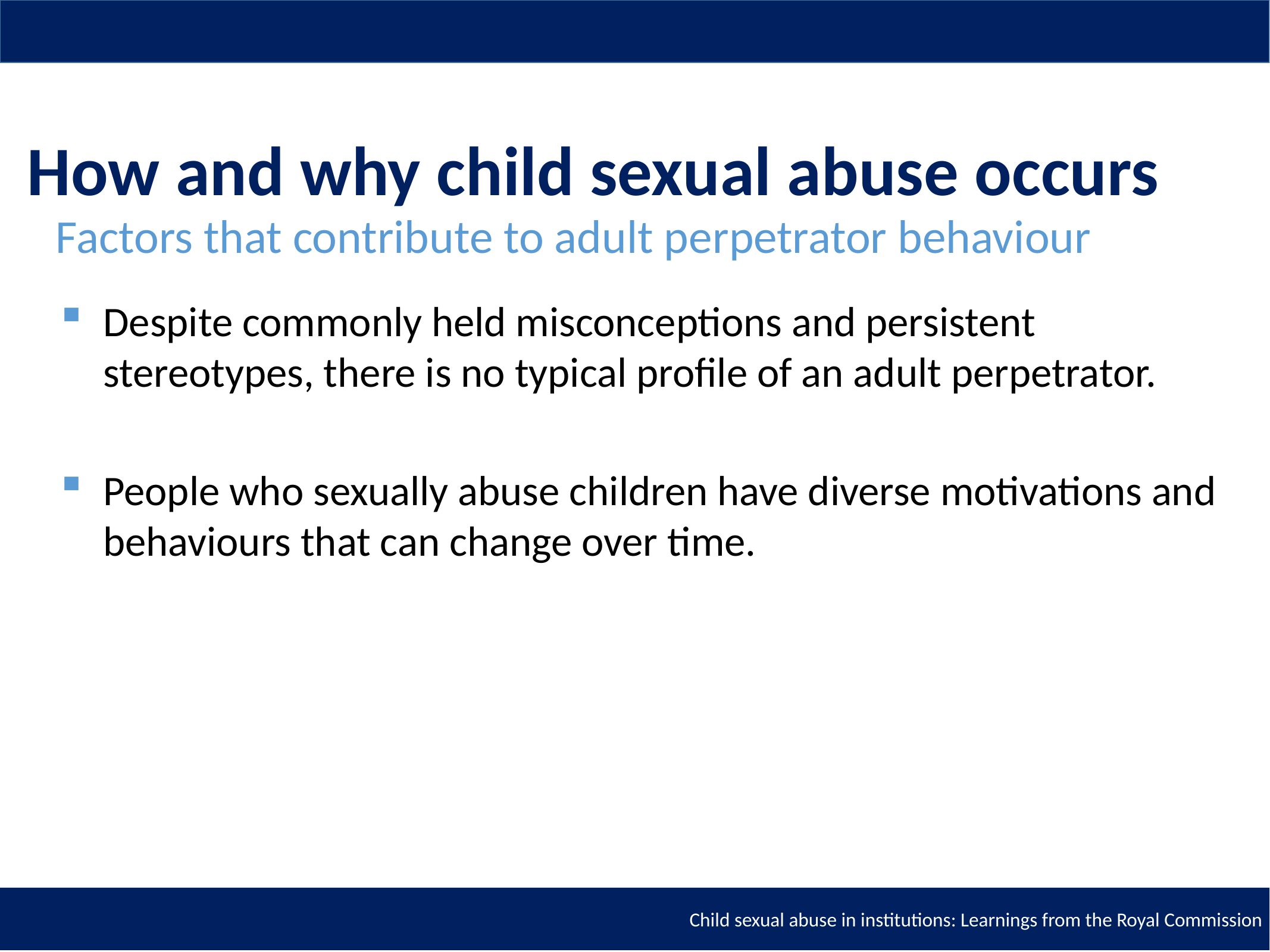

How and why child sexual abuse occurs
Factors that contribute to adult perpetrator behaviour
Despite commonly held misconceptions and persistent stereotypes, there is no typical profile of an adult perpetrator.

People who sexually abuse children have diverse motivations and behaviours that can change over time.

Child sexual abuse in institutions: Learnings from the Royal Commission